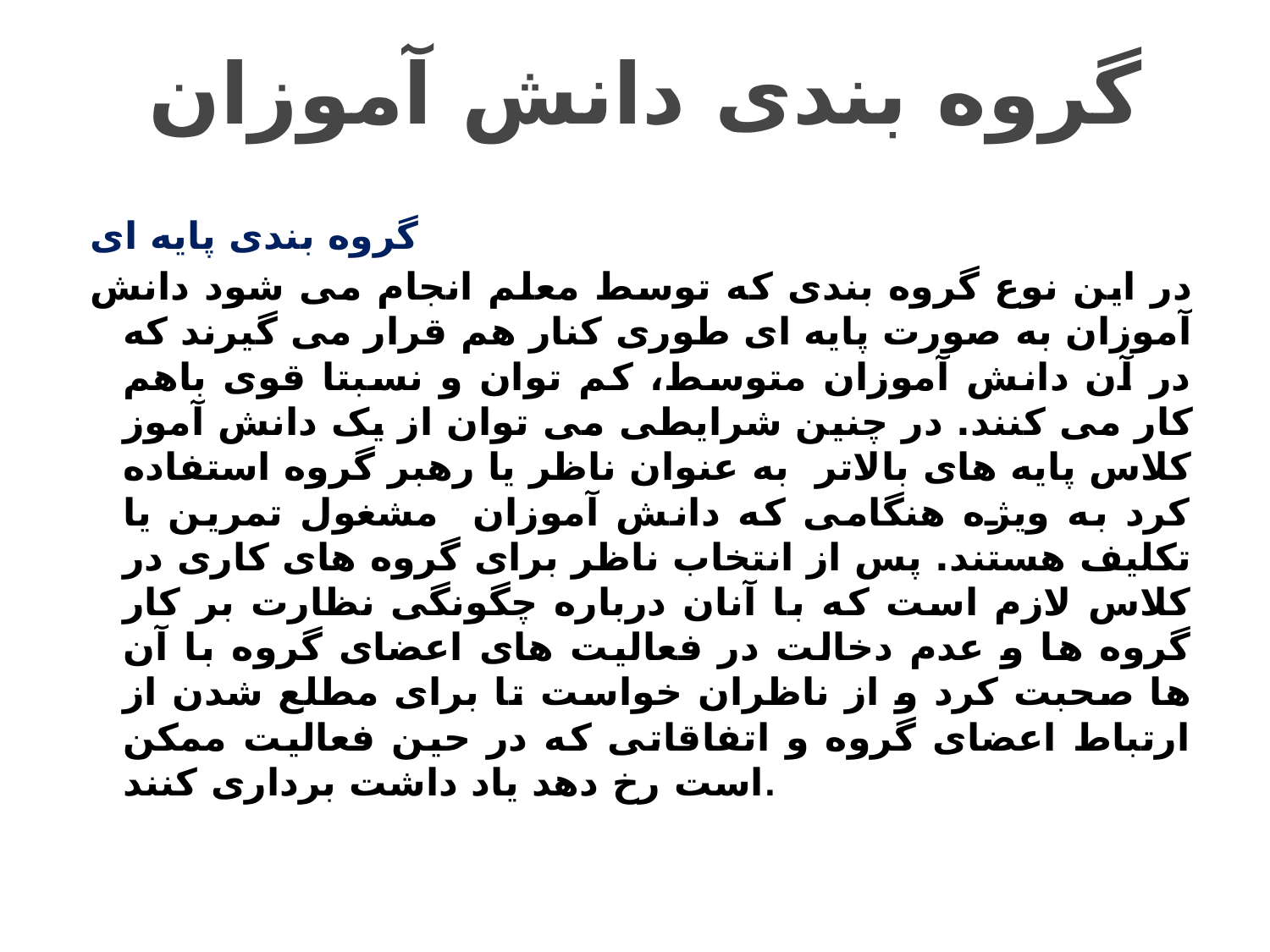

# گروه بندی دانش آموزان
گروه بندی پایه ای
در این نوع گروه بندی که توسط معلم انجام می شود دانش آموزان به صورت پایه ای طوری کنار هم قرار می گیرند که در آن دانش آموزان متوسط، کم توان و نسبتا قوی باهم کار می کنند. در چنین شرایطی می توان از یک دانش آموز کلاس پایه های بالاتر  به عنوان ناظر یا رهبر گروه استفاده کرد به ویژه هنگامی که دانش آموزان  مشغول تمرین یا تکلیف هستند. پس از انتخاب ناظر برای گروه های کاری در کلاس لازم است که با آنان درباره چگونگی نظارت بر کار گروه ها و عدم دخالت در فعالیت های اعضای گروه با آن ها صحبت کرد و از ناظران خواست تا برای مطلع شدن از ارتباط اعضای گروه و اتفاقاتی که در حین فعالیت ممکن است رخ دهد یاد داشت برداری کنند.